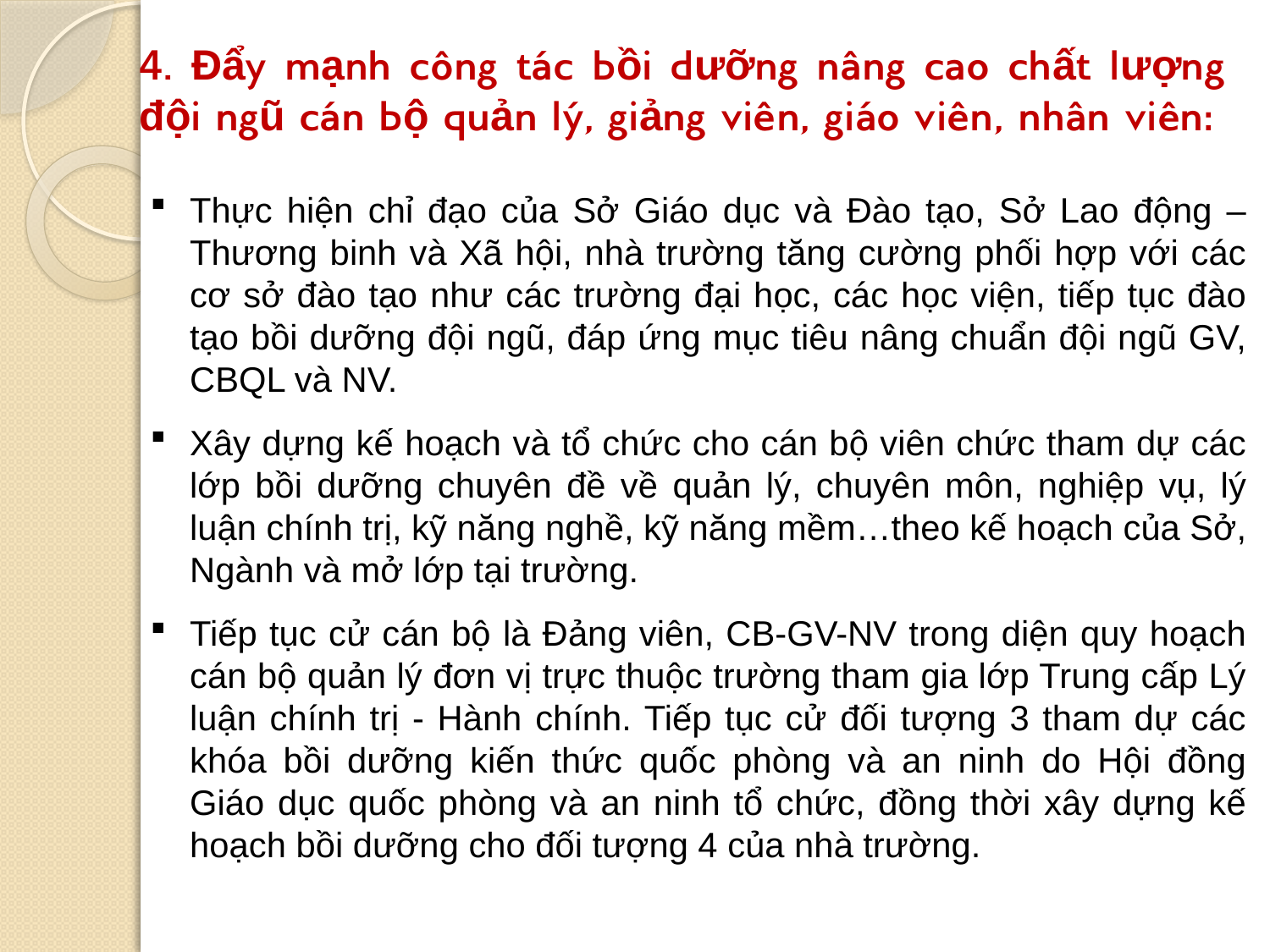

4. Đẩy mạnh công tác bồi dưỡng nâng cao chất lượng đội ngũ cán bộ quản lý, giảng viên, giáo viên, nhân viên:
Thực hiện chỉ đạo của Sở Giáo dục và Đào tạo, Sở Lao động – Thương binh và Xã hội, nhà trường tăng cường phối hợp với các cơ sở đào tạo như các trường đại học, các học viện, tiếp tục đào tạo bồi dưỡng đội ngũ, đáp ứng mục tiêu nâng chuẩn đội ngũ GV, CBQL và NV.
Xây dựng kế hoạch và tổ chức cho cán bộ viên chức tham dự các lớp bồi dưỡng chuyên đề về quản lý, chuyên môn, nghiệp vụ, lý luận chính trị, kỹ năng nghề, kỹ năng mềm…theo kế hoạch của Sở, Ngành và mở lớp tại trường.
Tiếp tục cử cán bộ là Đảng viên, CB-GV-NV trong diện quy hoạch cán bộ quản lý đơn vị trực thuộc trường tham gia lớp Trung cấp Lý luận chính trị - Hành chính. Tiếp tục cử đối tượng 3 tham dự các khóa bồi dưỡng kiến thức quốc phòng và an ninh do Hội đồng Giáo dục quốc phòng và an ninh tổ chức, đồng thời xây dựng kế hoạch bồi dưỡng cho đối tượng 4 của nhà trường.